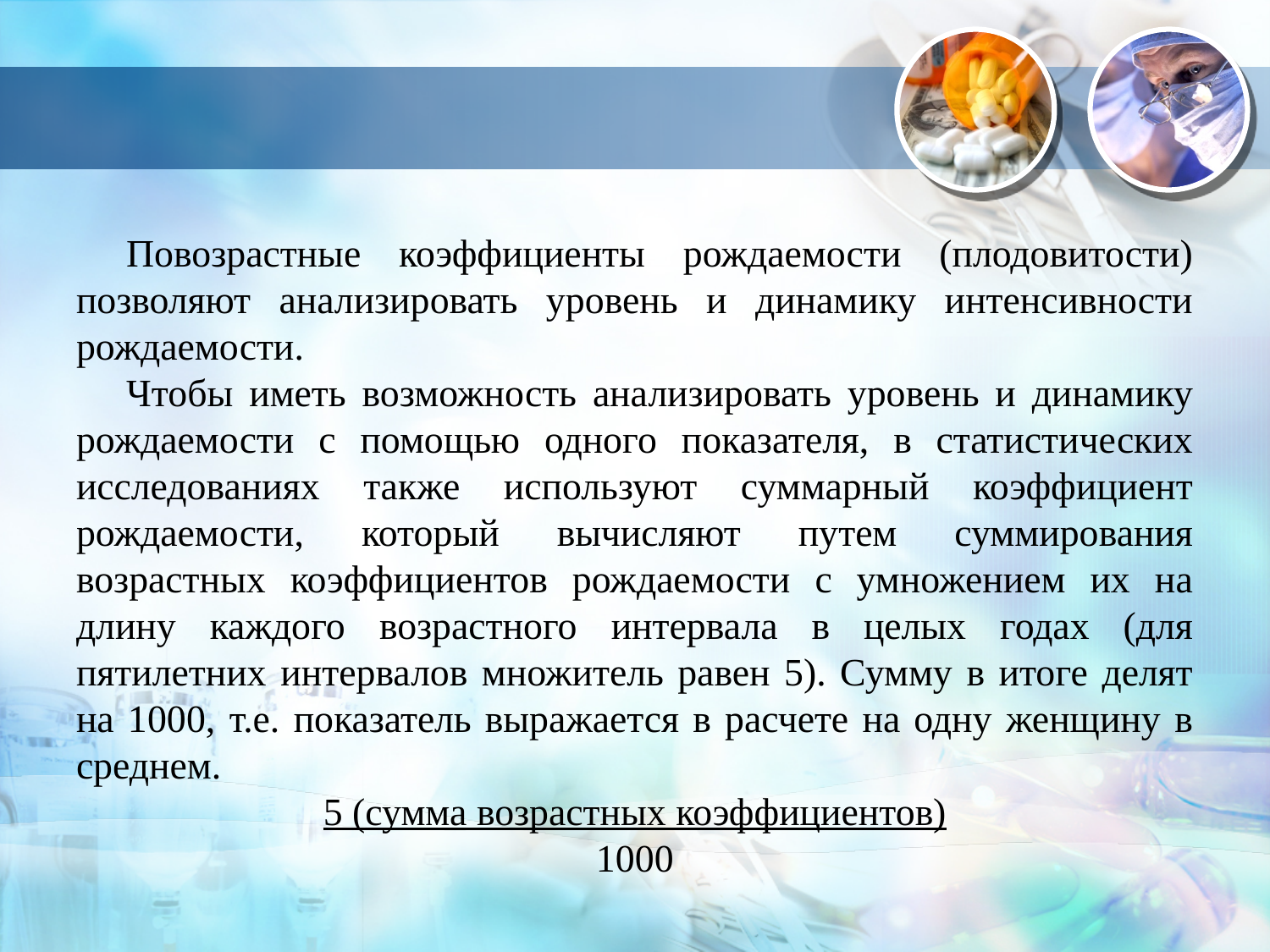

#
Повозрастные коэффициенты рождаемости (плодовитости) позволяют анализировать уровень и динамику интенсивности рождаемости.
Чтобы иметь возможность анализировать уровень и динамику рождаемости с помощью одного показателя, в статистических исследованиях также используют суммарный коэффициент рождаемости, который вычисляют путем суммирования возрастных коэффициентов рождаемости с умножением их на длину каждого возрастного интервала в целых годах (для пятилетних интервалов множитель равен 5). Сумму в итоге делят на 1000, т.е. показатель выражается в расчете на одну женщину в среднем.
5 (сумма возрастных коэффициентов)
1000